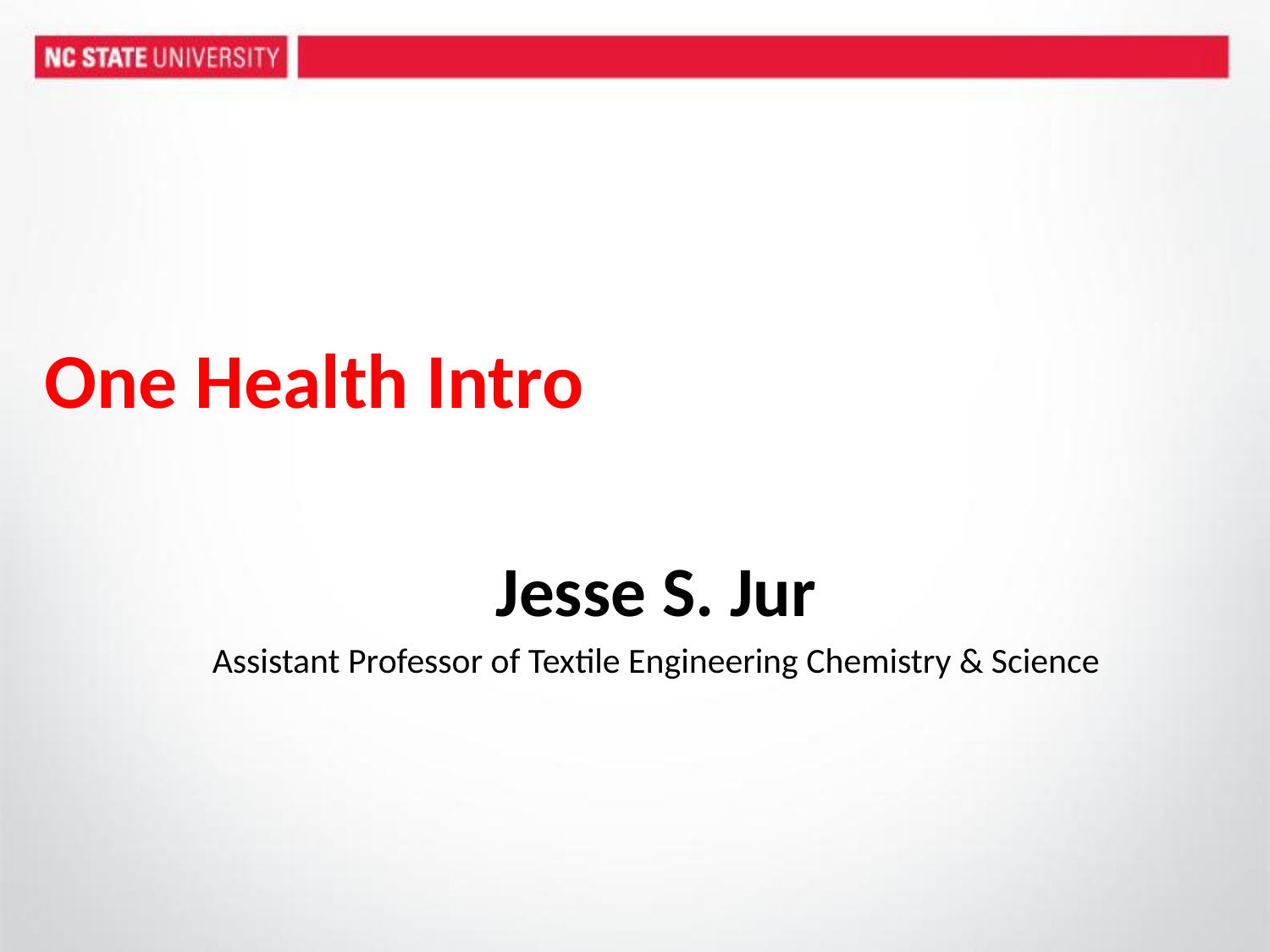

# One Health Intro
Jesse S. Jur
Assistant Professor of Textile Engineering Chemistry & Science